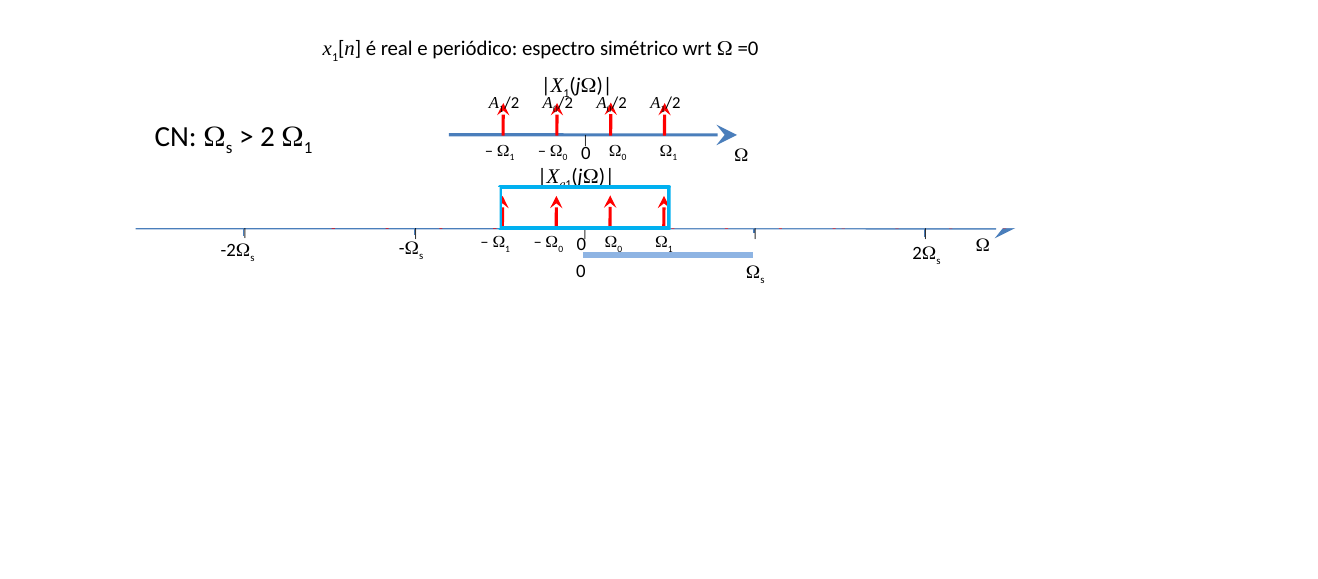

x1[n] é real e periódico: espectro simétrico wrt Ω =0
|X1(jΩ)|
A1/2
A0/2
A0/2
A1/2
|
– Ω1
– Ω0
Ω0
Ω1
0
Ω
CN: Ωs > 2 Ω1
|Xa1(jΩ)|

|
|
|
|
|
– Ω1
– Ω0
Ω0
Ω1
0
Ω
-Ωs
-2Ωs
2Ωs
0
Ωs